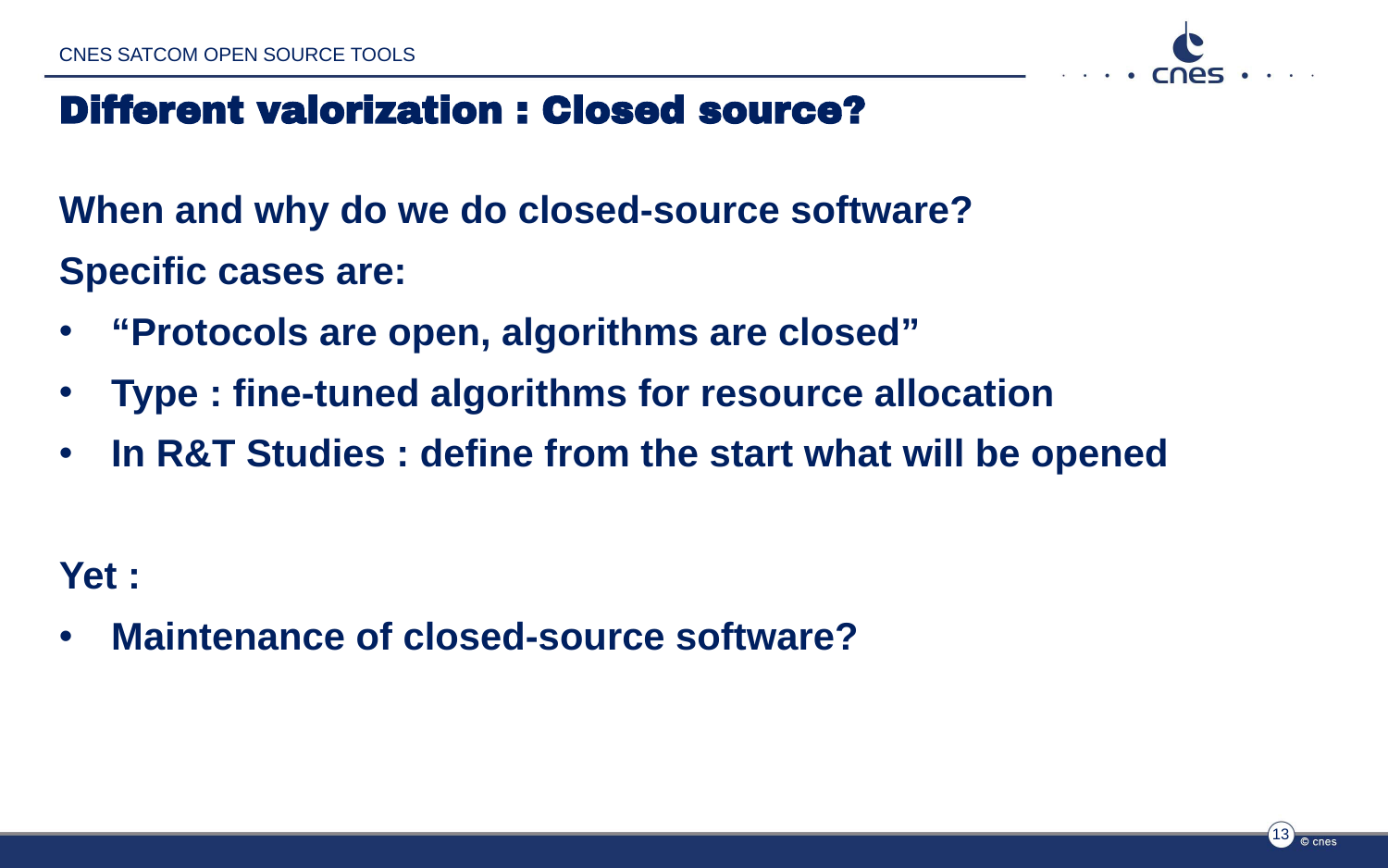

CNES SATCOM OPEN SOURCE TOOLS

# Different valorization : Closed source?
When and why do we do closed-source software?
Specific cases are:
“Protocols are open, algorithms are closed”
Type : fine-tuned algorithms for resource allocation
In R&T Studies : define from the start what will be opened

Yet :
Maintenance of closed-source software?
13